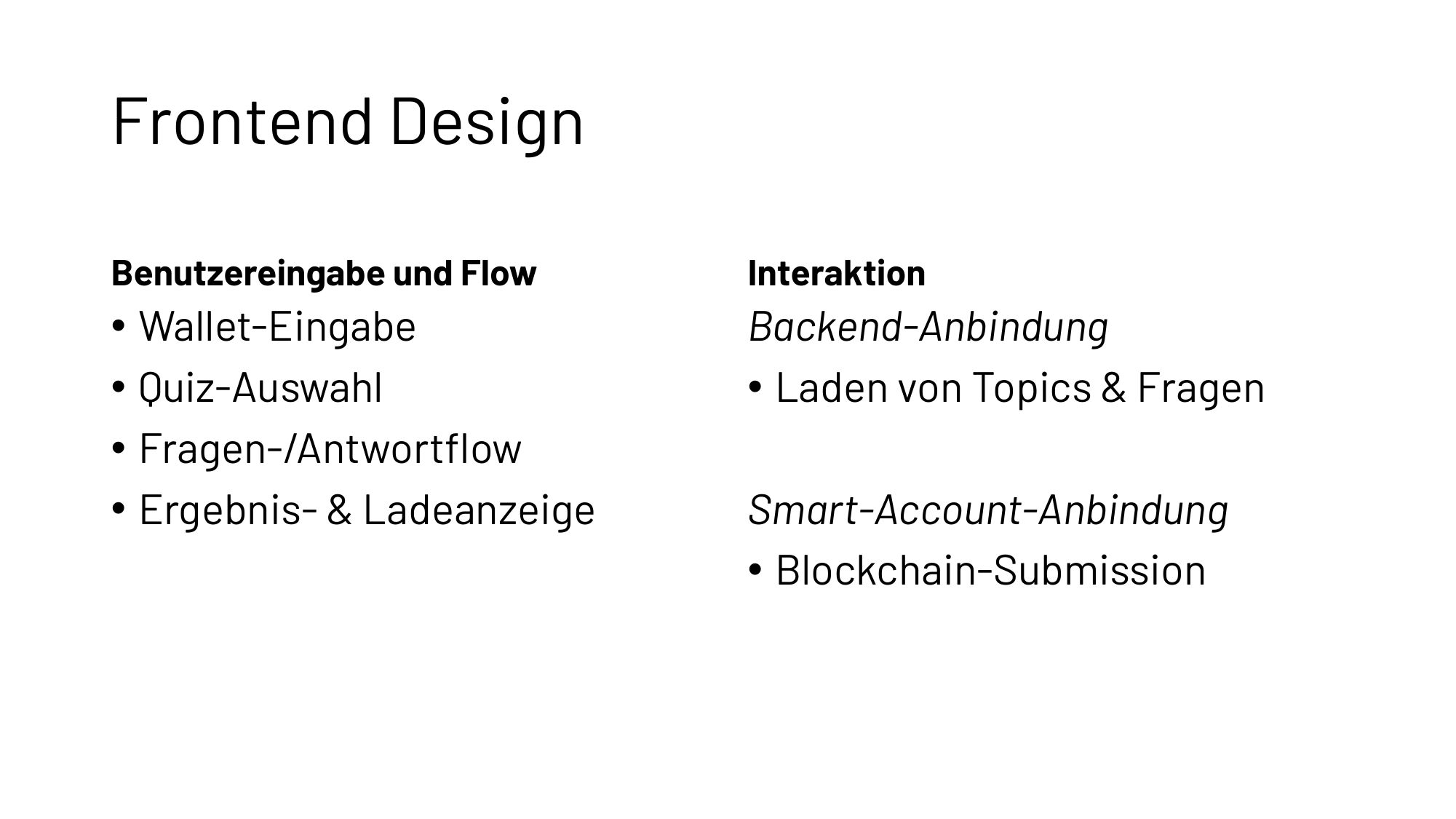

# Frontend Design
Benutzereingabe und Flow
Interaktion
Wallet-Eingabe
Quiz-Auswahl
Fragen-/Antwortflow
Ergebnis- & Ladeanzeige
Backend-Anbindung
Laden von Topics & Fragen

Smart-Account-Anbindung
Blockchain-Submission